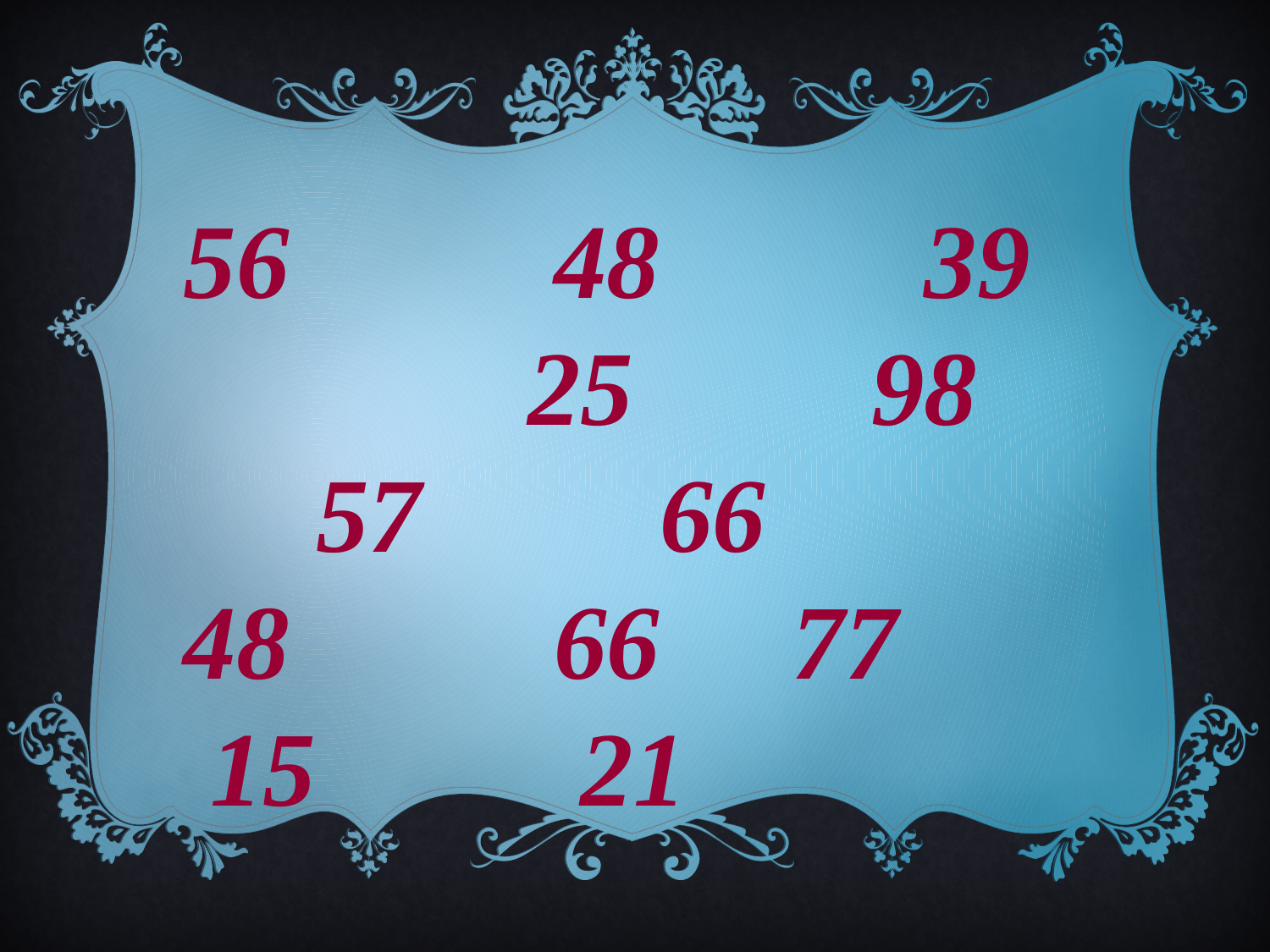

56          48          39                25         98          57         66         48          66     77         15          21